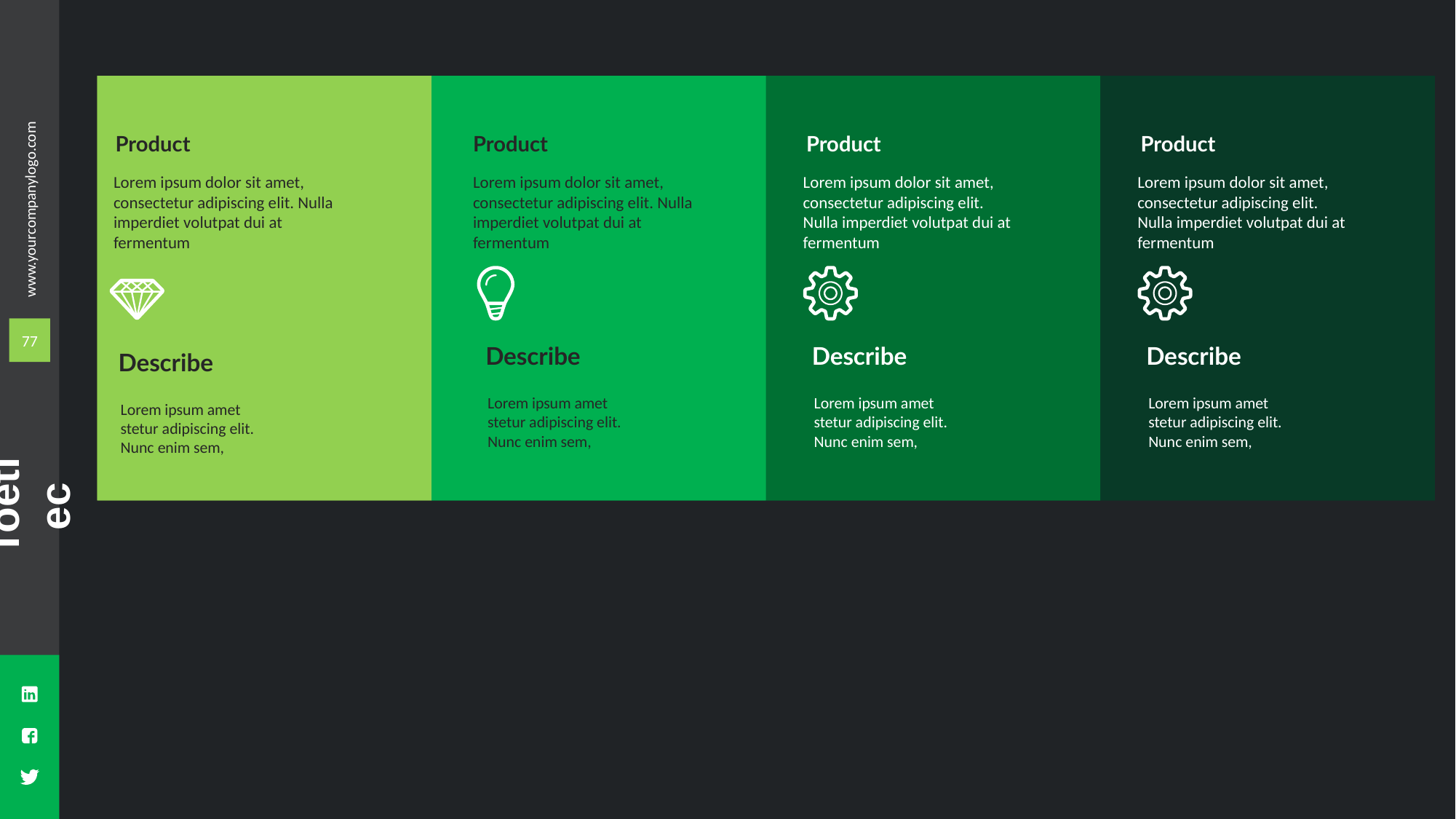

Product
Product
Product
Product
Lorem ipsum dolor sit amet, consectetur adipiscing elit. Nulla imperdiet volutpat dui at fermentum
Lorem ipsum dolor sit amet, consectetur adipiscing elit. Nulla imperdiet volutpat dui at fermentum
Lorem ipsum dolor sit amet, consectetur adipiscing elit. Nulla imperdiet volutpat dui at fermentum
Lorem ipsum dolor sit amet, consectetur adipiscing elit. Nulla imperdiet volutpat dui at fermentum

77
Describe
Describe
Describe
Describe
Lorem ipsum amet stetur adipiscing elit. Nunc enim sem,
Lorem ipsum amet stetur adipiscing elit. Nunc enim sem,
Lorem ipsum amet stetur adipiscing elit. Nunc enim sem,
Lorem ipsum amet stetur adipiscing elit. Nunc enim sem,